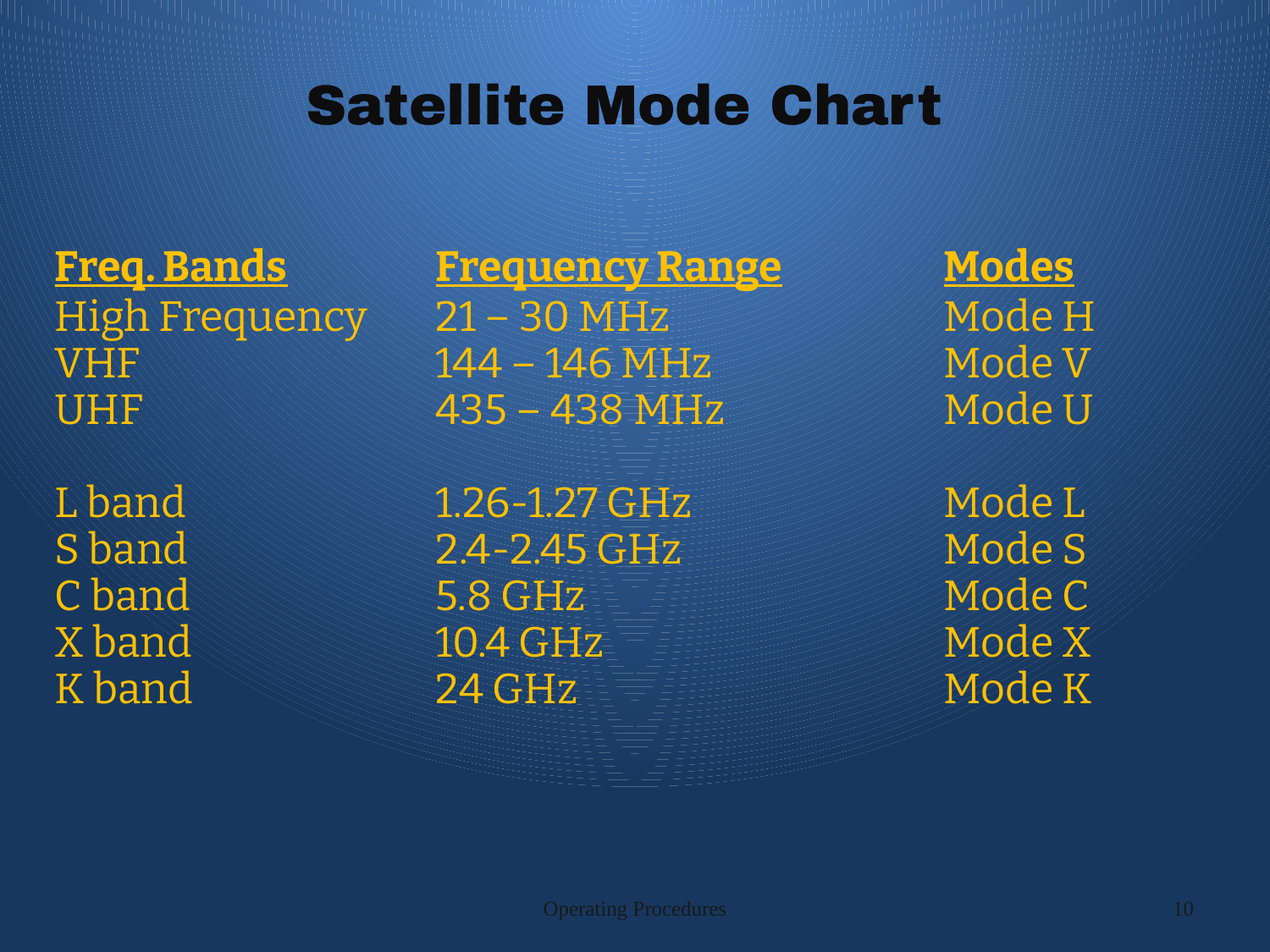

# Satellite Mode Chart
Freq. Bands		Frequency Range		Modes
High Frequency	21 – 30 MHz			Mode H
VHF			144 – 146 MHz		Mode V
UHF			435 – 438 MHz		Mode U

L band		1.26-1.27 GHz		Mode L
S band		2.4-2.45 GHz			Mode S
C band		5.8 GHz			Mode C
X band		10.4 GHz			Mode X
K band		24 GHz			Mode K
Operating Procedures
10